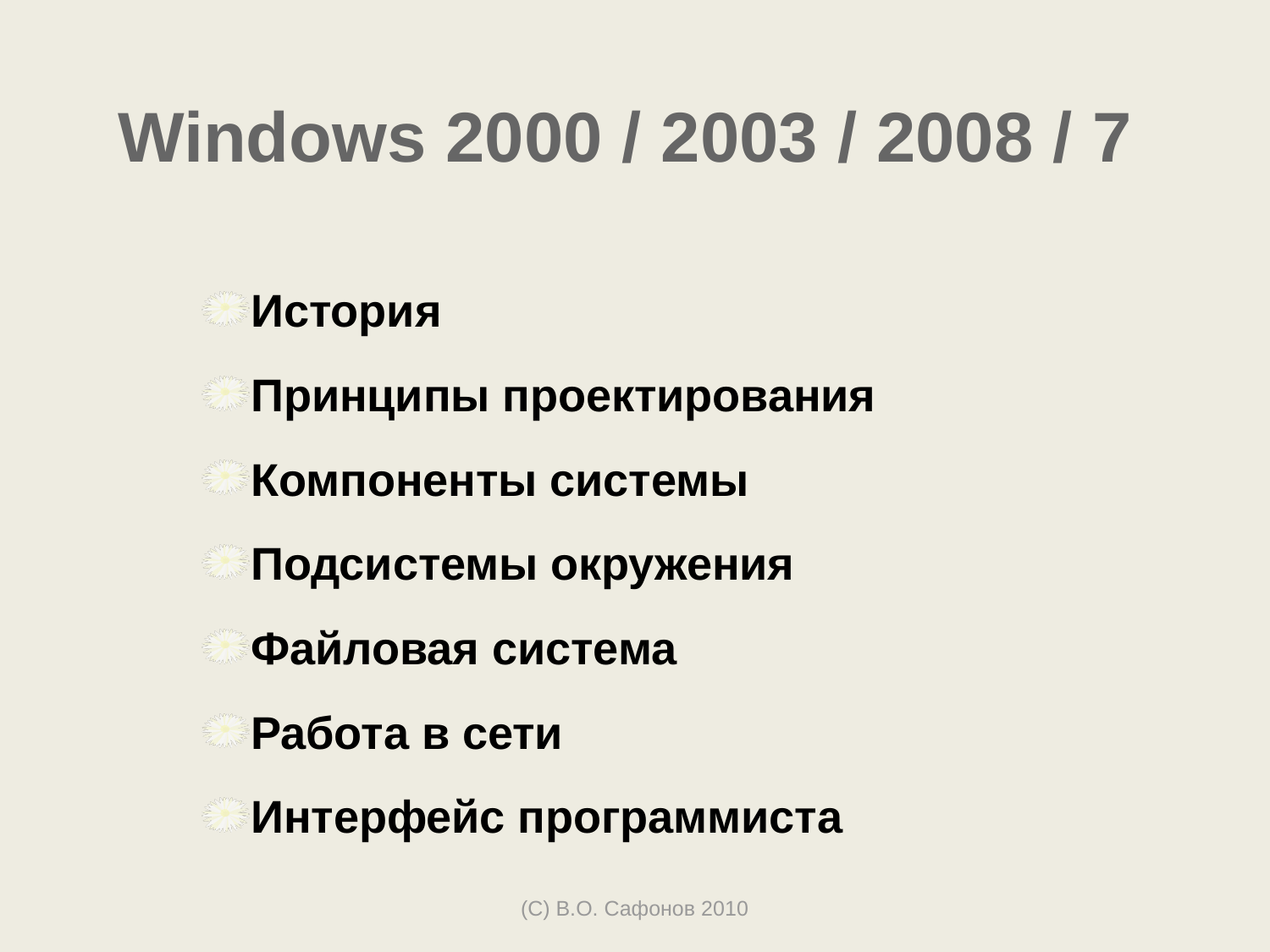

# Windows 2000 / 2003 / 2008 / 7
История
Принципы проектирования
Компоненты системы
Подсистемы окружения
Файловая система
Работа в сети
Интерфейс программиста
(С) В.О. Сафонов 2010